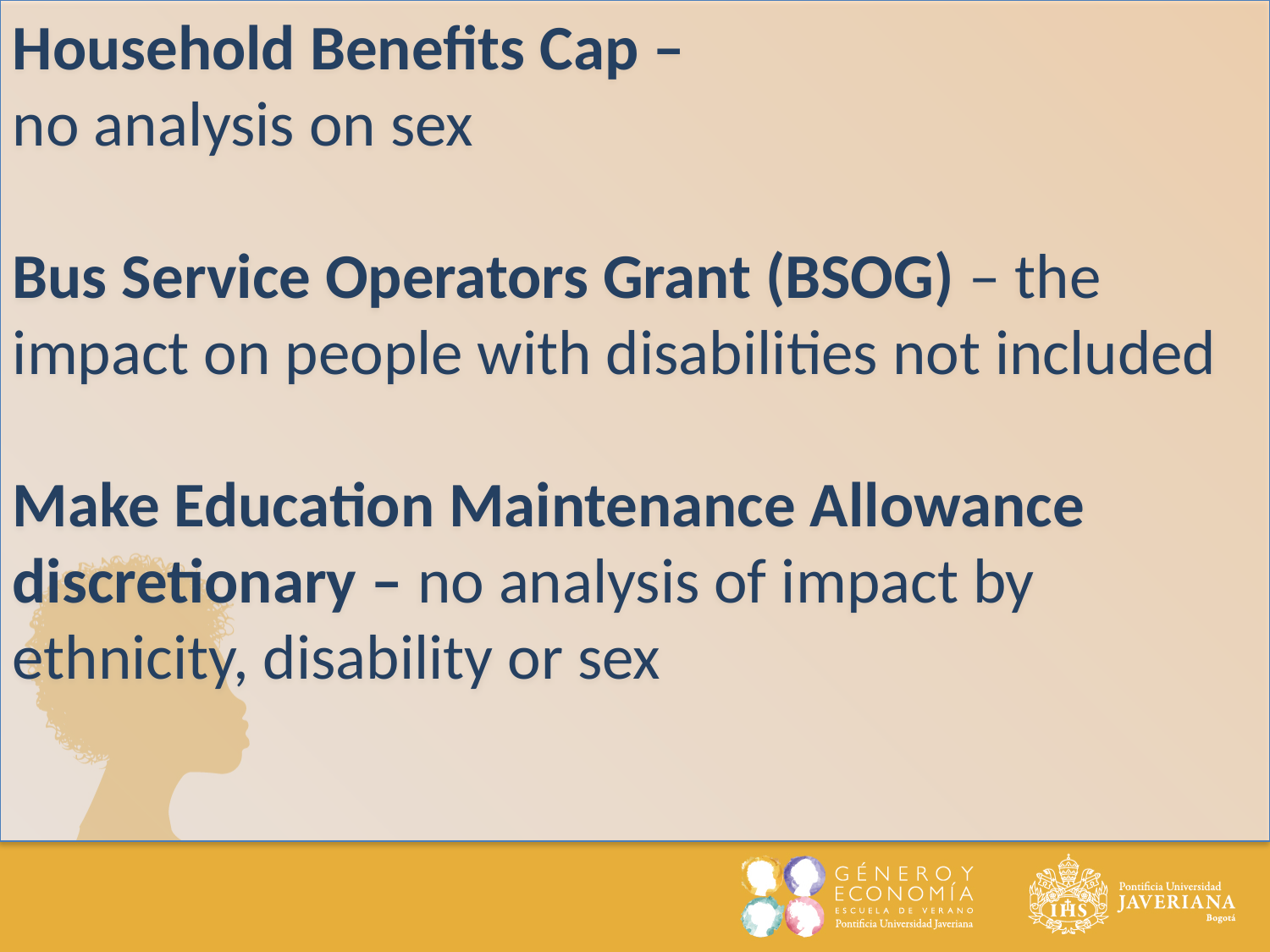

Household Benefits Cap –
no analysis on sex

Bus Service Operators Grant (BSOG) – the impact on people with disabilities not included

Make Education Maintenance Allowance discretionary – no analysis of impact by ethnicity, disability or sex